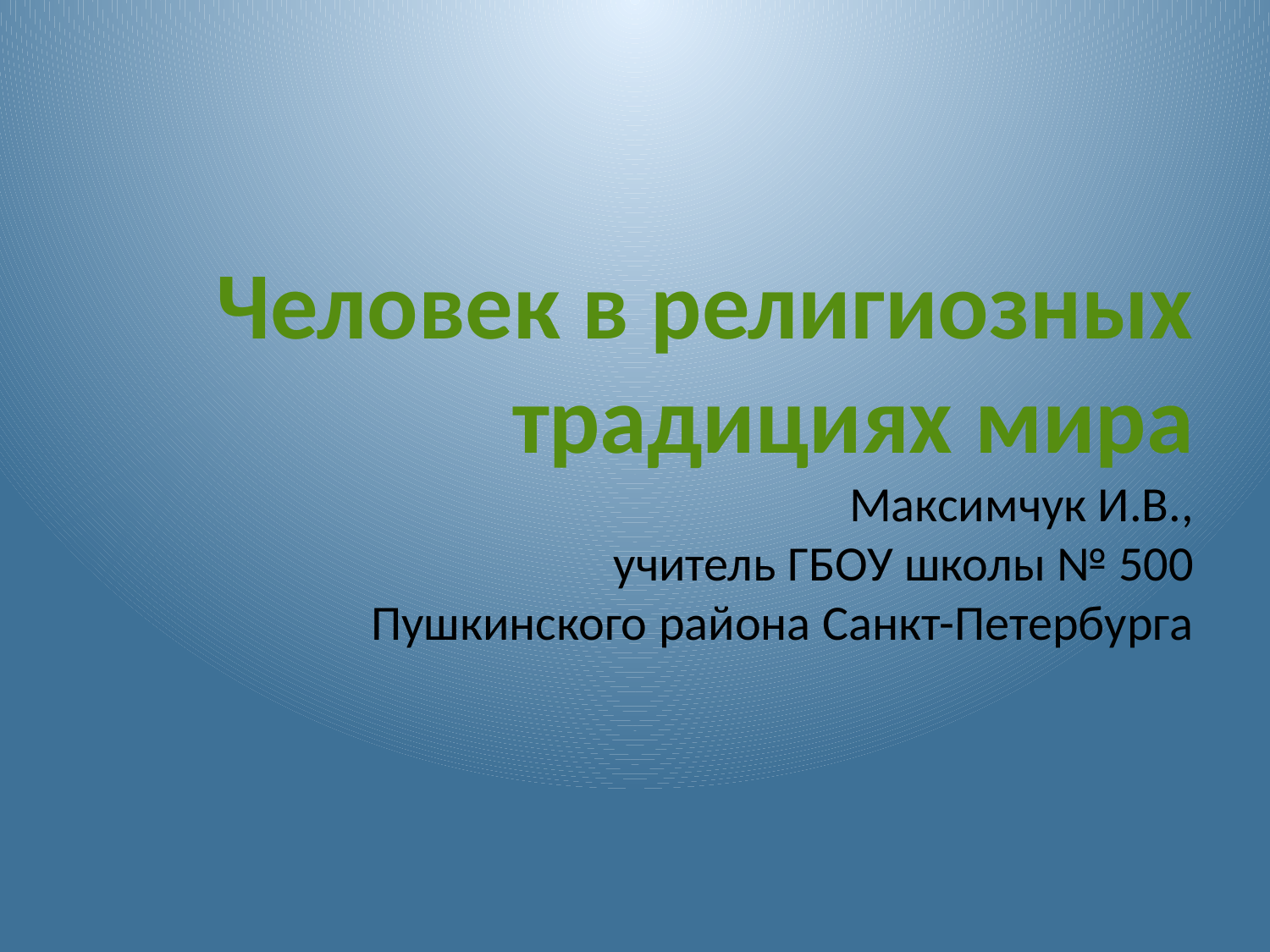

# Человек в религиозных традициях мира Максимчук И.В., учитель ГБОУ школы № 500 Пушкинского района Санкт-Петербурга